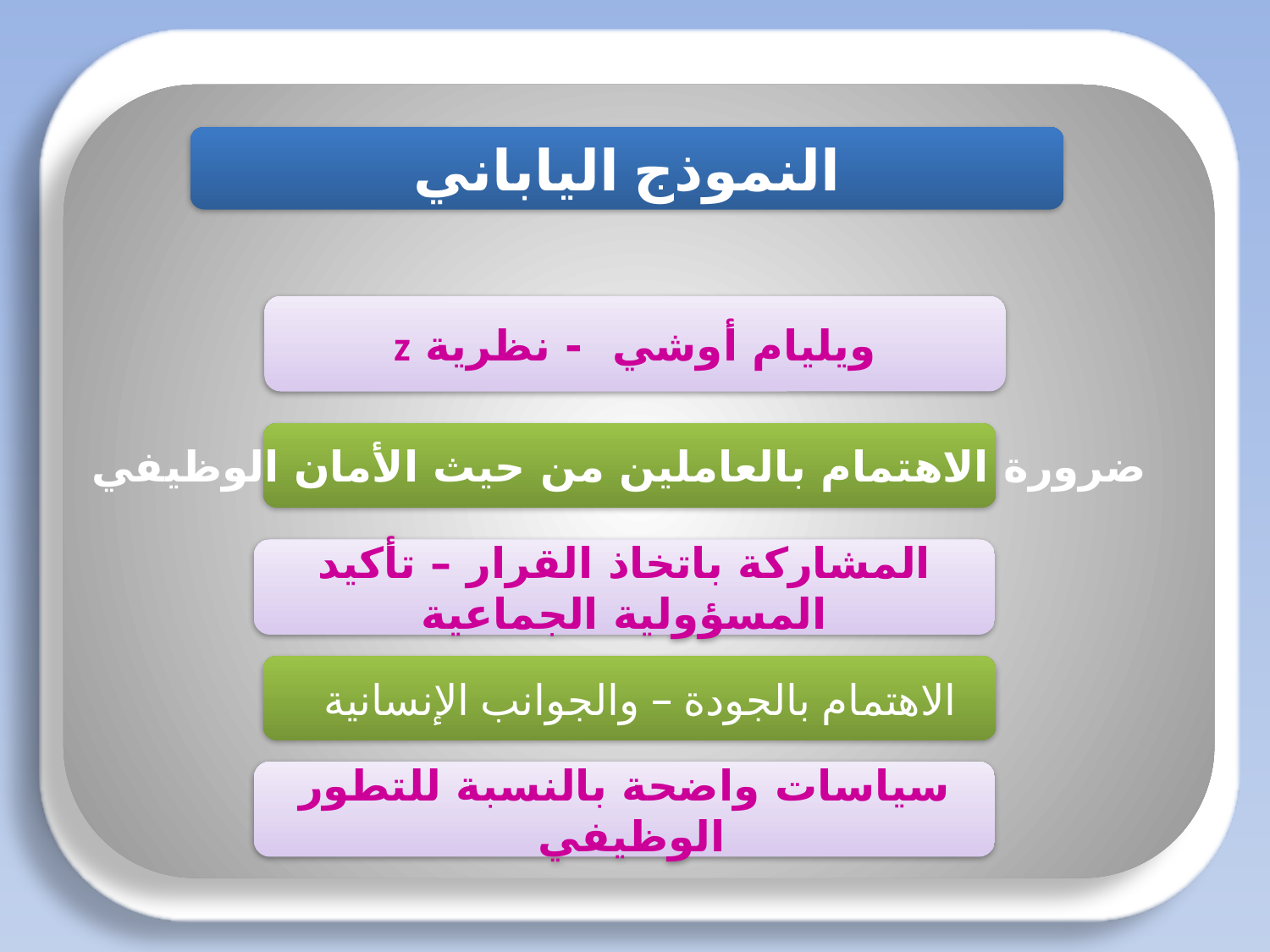

النموذج الياباني
#
ويليام أوشي  - نظرية z

ضرورة الاهتمام بالعاملين من حيث الأمان الوظيفي

المشاركة باتخاذ القرار – تأكيد المسؤولية الجماعية
الاهتمام بالجودة – والجوانب الإنسانية

سياسات واضحة بالنسبة للتطور الوظيفي